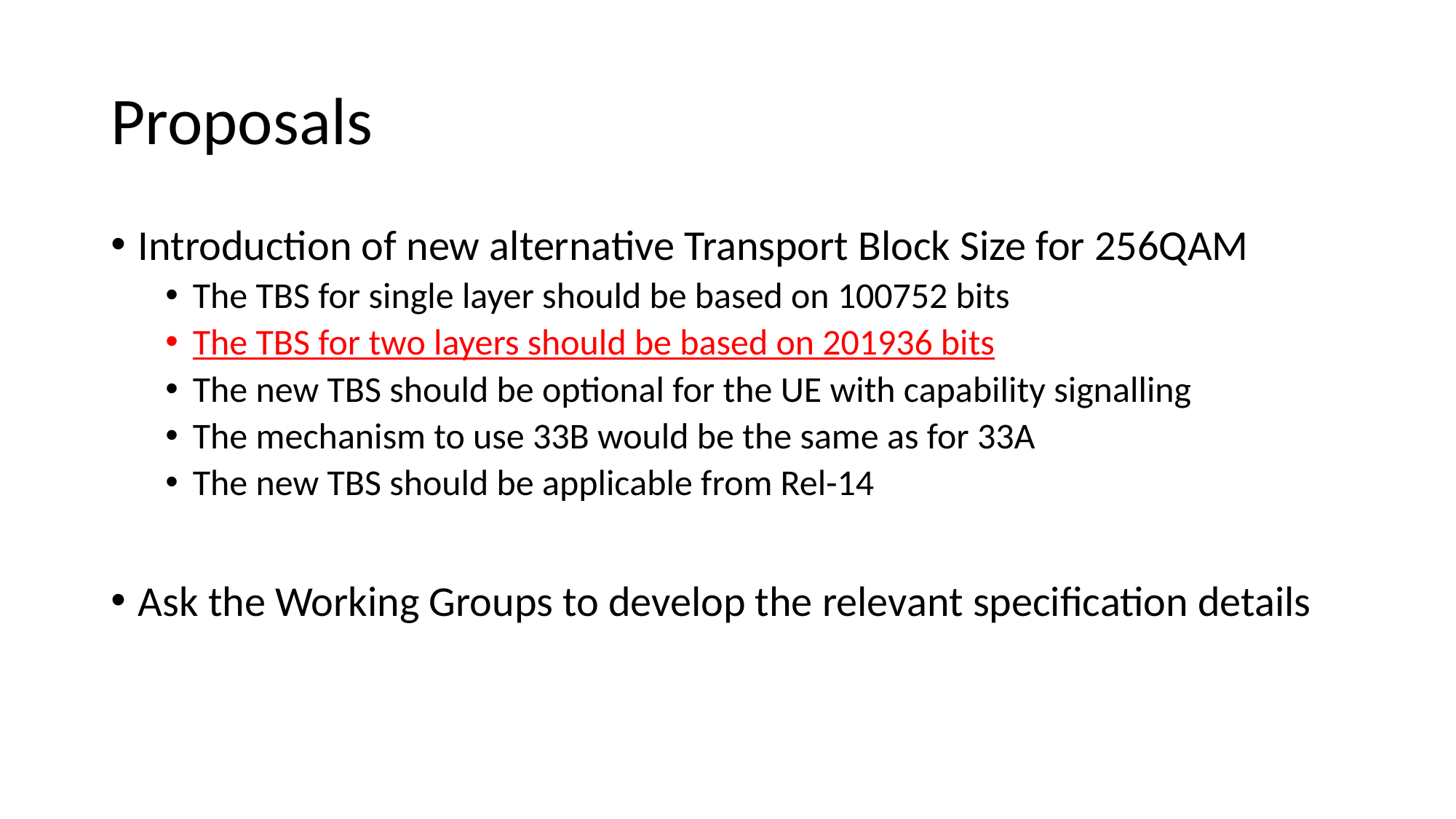

# Proposals
Introduction of new alternative Transport Block Size for 256QAM
The TBS for single layer should be based on 100752 bits
The TBS for two layers should be based on 201936 bits
The new TBS should be optional for the UE with capability signalling
The mechanism to use 33B would be the same as for 33A
The new TBS should be applicable from Rel-14

Ask the Working Groups to develop the relevant specification details